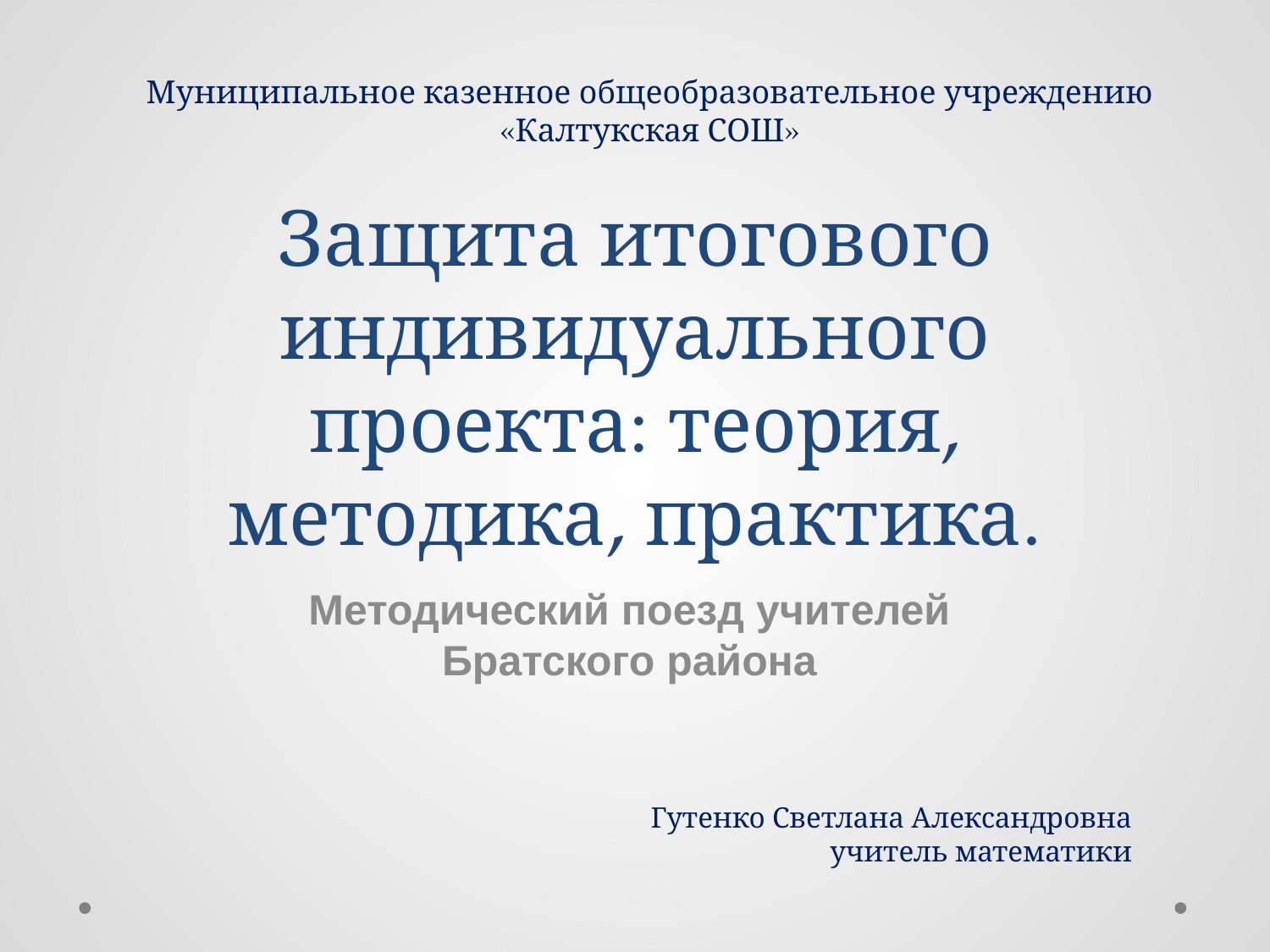

Муниципальное казенное общеобразовательное учреждению «Калтукская СОШ»
# Защита итогового индивидуального проекта: теория, методика, практика.
Методический поезд учителей Братского района
Гутенко Светлана Александровна
учитель математики